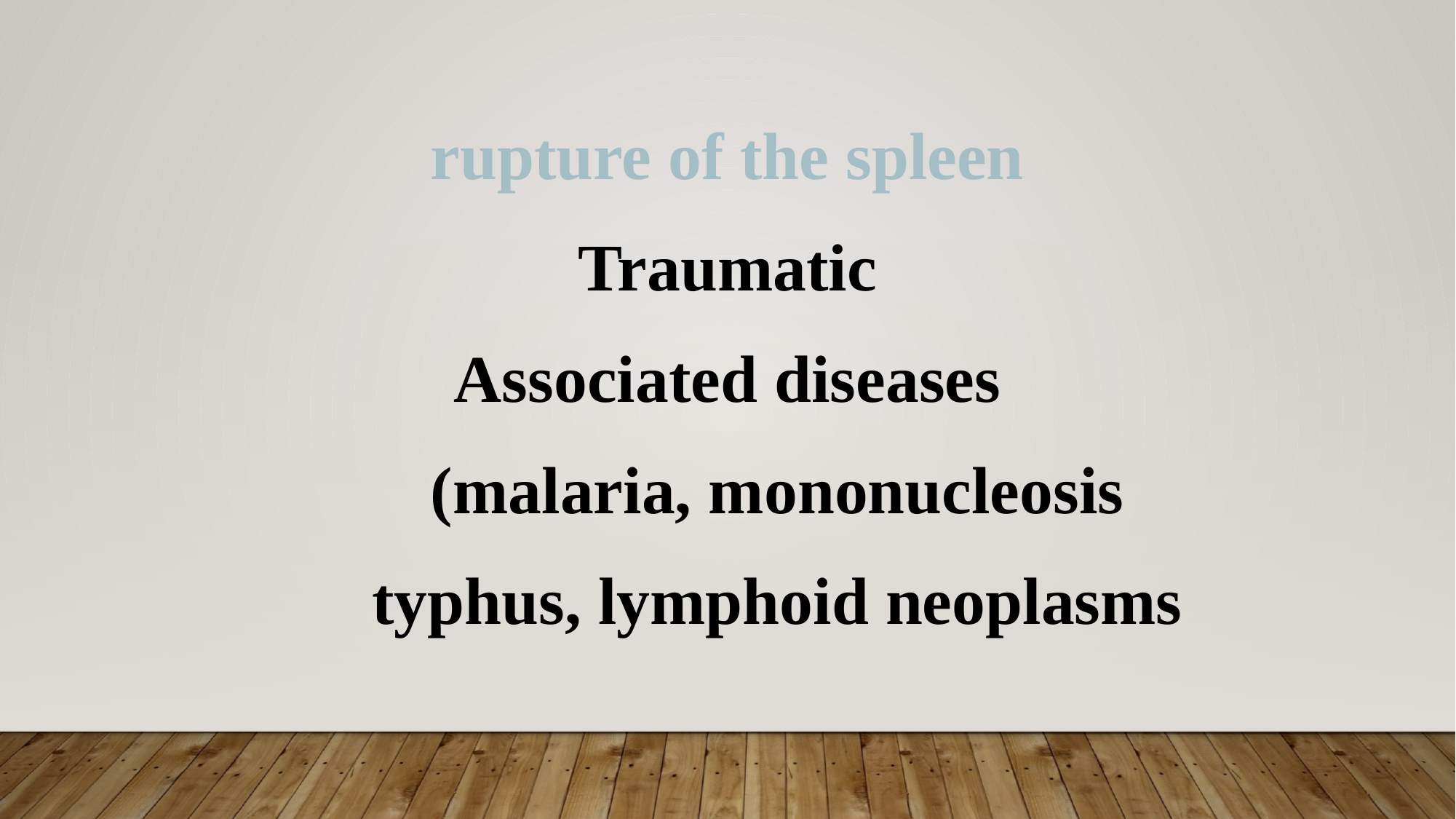

rupture of the spleen
Traumatic
Associated diseases
      (malaria, mononucleosis
      typhus, lymphoid neoplasms